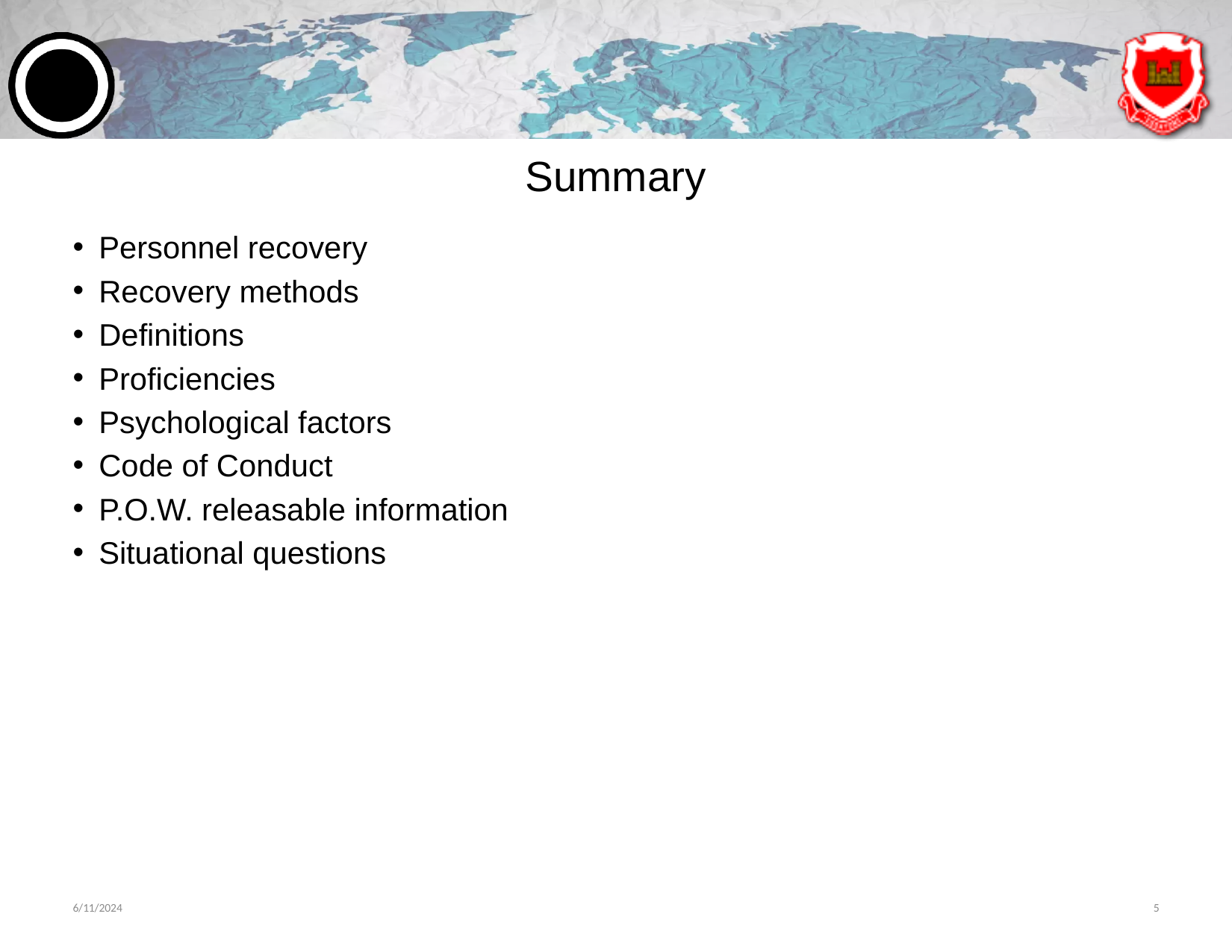

# Summary
Personnel recovery
Recovery methods
Definitions
Proficiencies
Psychological factors
Code of Conduct
P.O.W. releasable information
Situational questions

6/11/2024
5